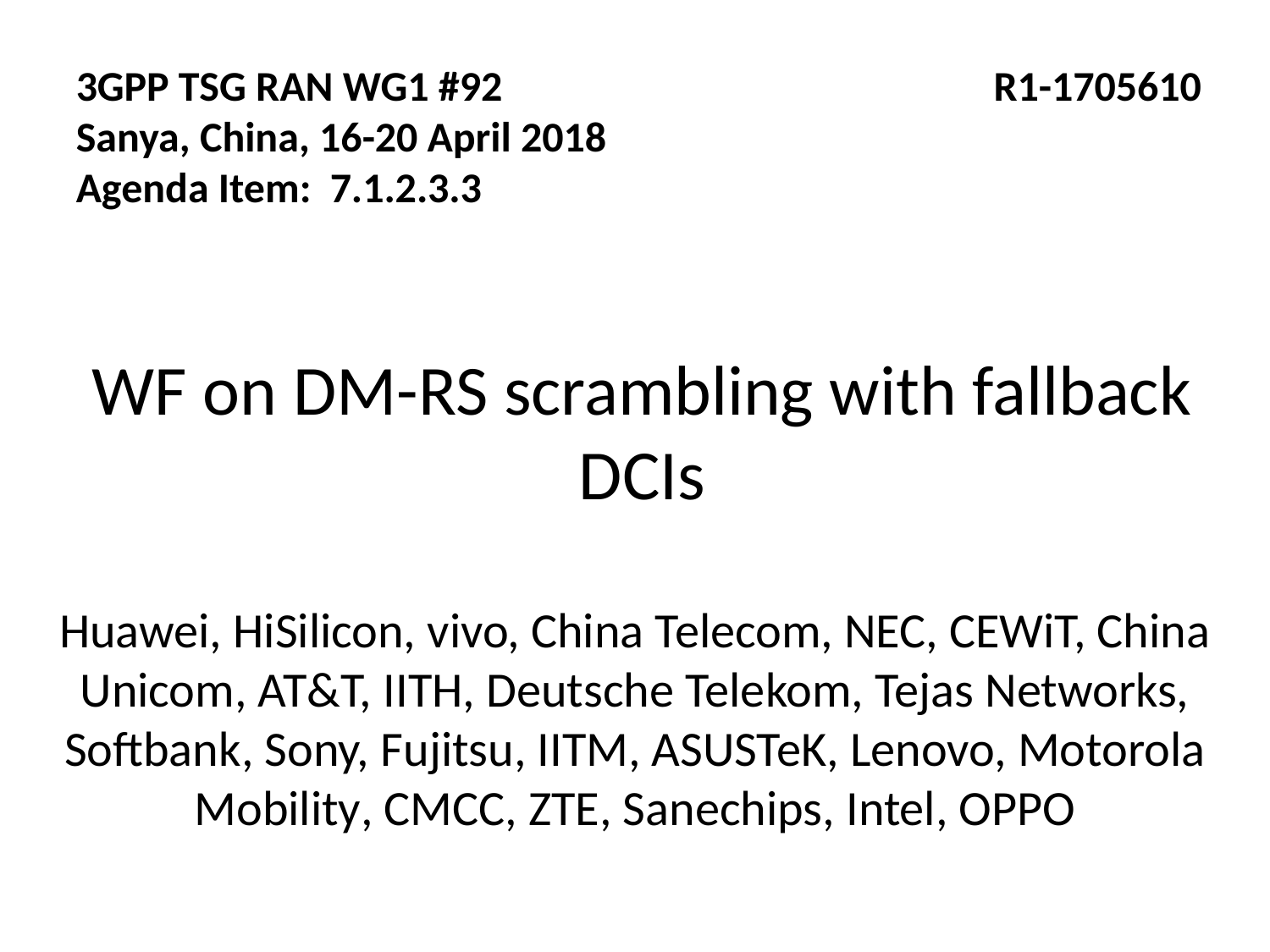

3GPP TSG RAN WG1 #92				   R1-1705610
Sanya, China, 16-20 April 2018
Agenda Item:	7.1.2.3.3
WF on DM-RS scrambling with fallback DCIs
Huawei, HiSilicon, vivo, China Telecom, NEC, CEWiT, China Unicom, AT&T, IITH, Deutsche Telekom, Tejas Networks, Softbank, Sony, Fujitsu, IITM, ASUSTeK, Lenovo, Motorola Mobility, CMCC, ZTE, Sanechips, Intel, OPPO